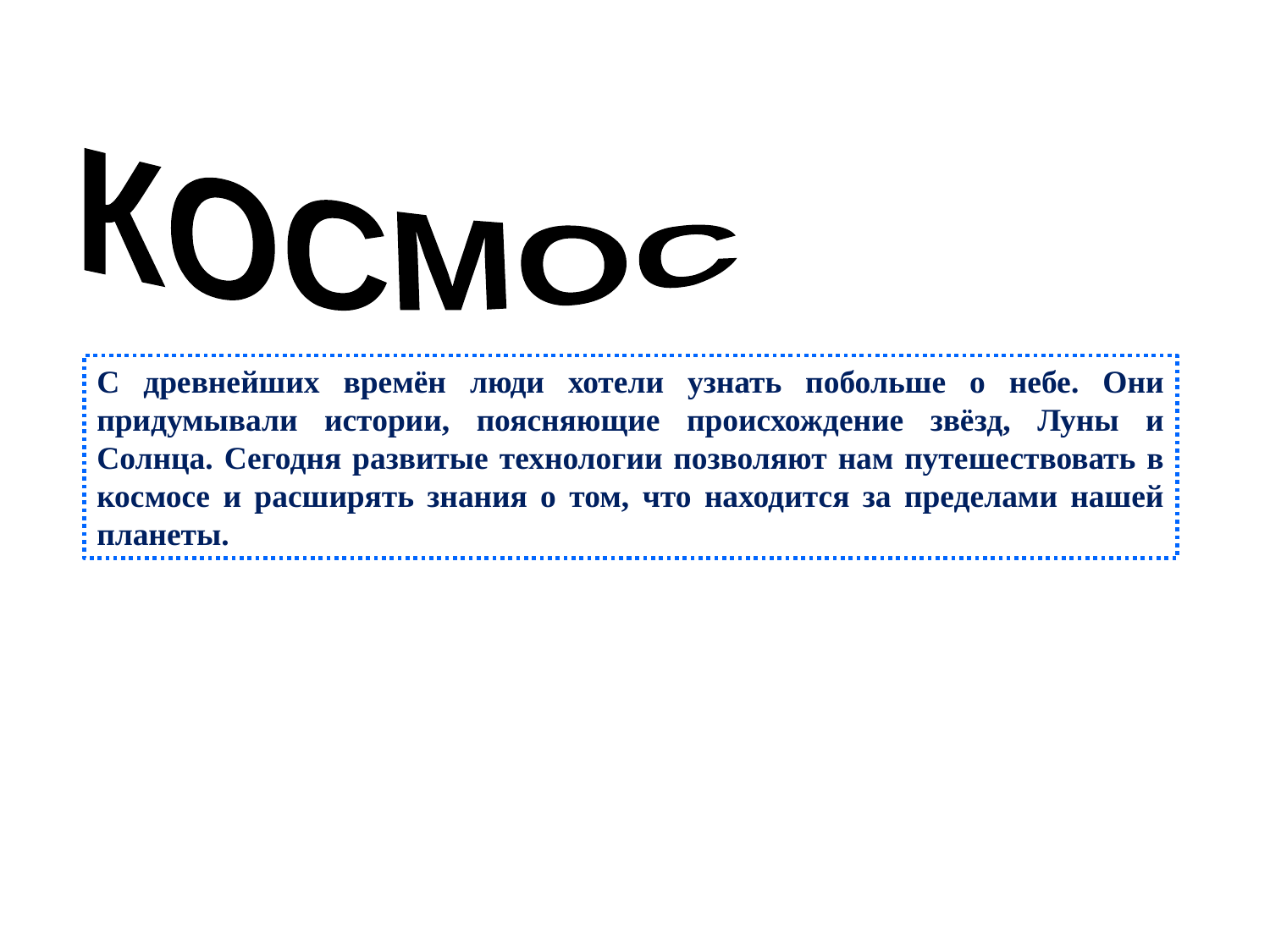

КОСМОС
С древнейших времён люди хотели узнать побольше о небе. Они придумывали истории, поясняющие происхождение звёзд, Луны и Солнца. Сегодня развитые технологии позволяют нам путешествовать в космосе и расширять знания о том, что находится за пределами нашей планеты.